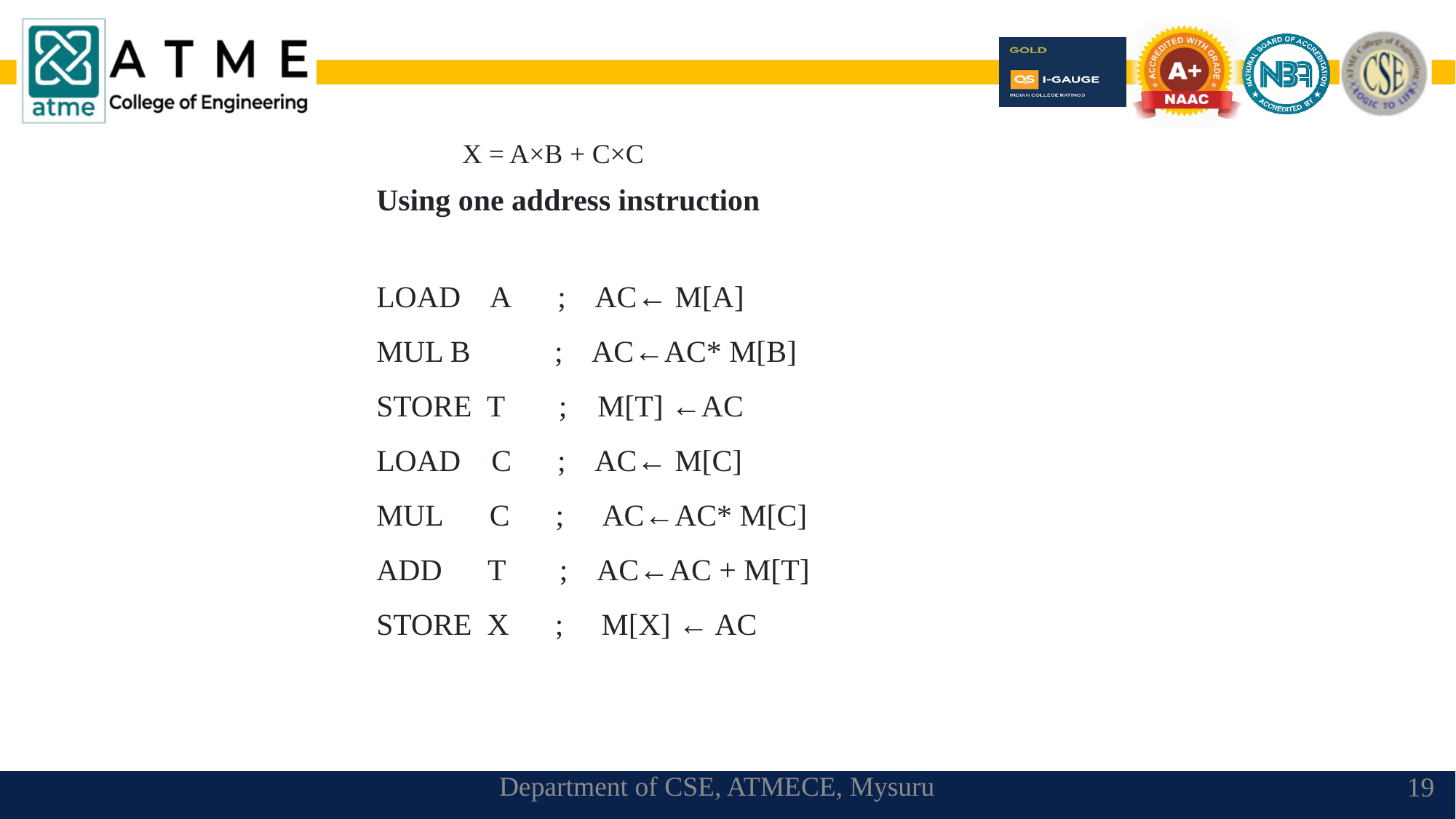

X = A×B + C×C
Using one address instruction
LOAD    A      ;    AC← M[A]
MUL B           ;    AC←AC* M[B]
STORE  T       ;    M[T] ←AC
LOAD    C      ;    AC← M[C]
MUL      C      ;     AC←AC* M[C]
ADD      T       ;    AC←AC + M[T]
STORE  X      ;     M[X] ← AC
Department of CSE, ATMECE, Mysuru
19